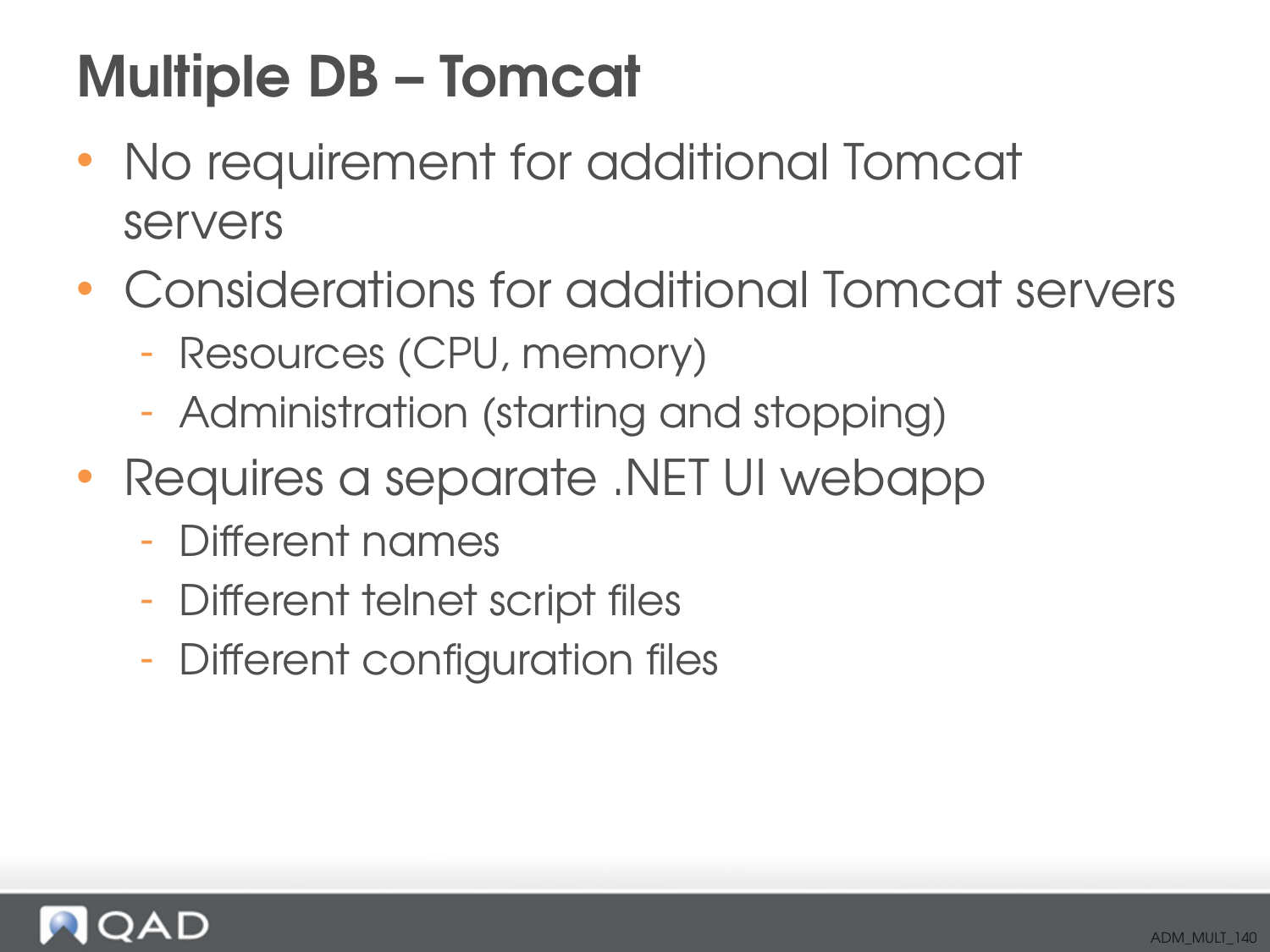

# Multiple DB – Tomcat
No requirement for additional Tomcat servers
Considerations for additional Tomcat servers
Resources (CPU, memory)
Administration (starting and stopping)
Requires a separate .NET UI webapp
Different names
Different telnet script files
Different configuration files
ADM_MULT_140